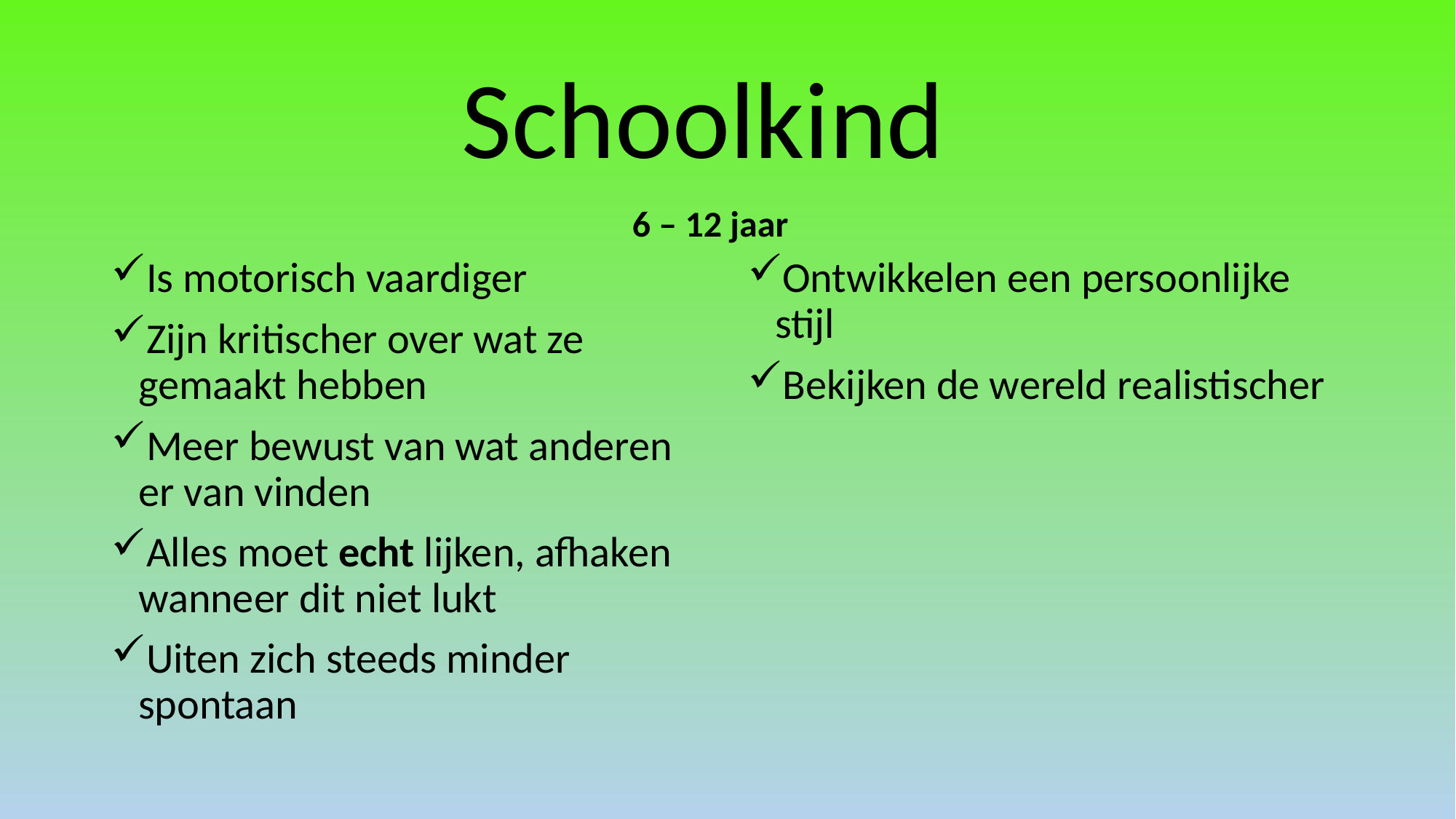

# Schoolkind
6 – 12 jaar
Is motorisch vaardiger
Zijn kritischer over wat ze gemaakt hebben
Meer bewust van wat anderen er van vinden
Alles moet echt lijken, afhaken wanneer dit niet lukt
Uiten zich steeds minder spontaan
Ontwikkelen een persoonlijke stijl
Bekijken de wereld realistischer